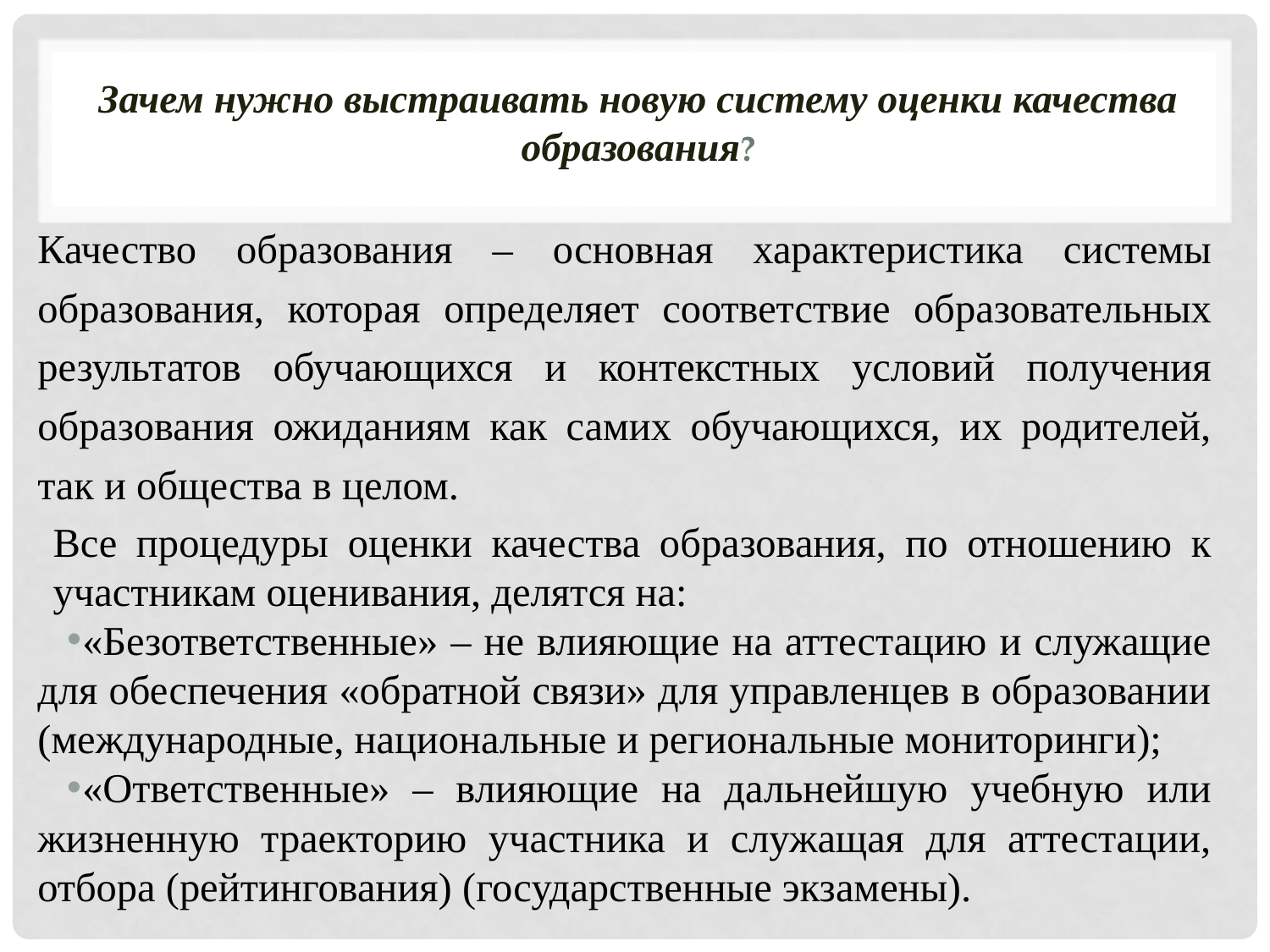

# Зачем нужно выстраивать новую систему оценки качества образования?
Качество образования – основная характеристика системы образования, которая определяет соответствие образовательных результатов обучающихся и контекстных условий получения образования ожиданиям как самих обучающихся, их родителей, так и общества в целом.
Все процедуры оценки качества образования, по отношению к участникам оценивания, делятся на:
«Безответственные» – не влияющие на аттестацию и служащие для обеспечения «обратной связи» для управленцев в образовании (международные, национальные и региональные мониторинги);
«Ответственные» – влияющие на дальнейшую учебную или жизненную траекторию участника и служащая для аттестации, отбора (рейтингования) (государственные экзамены).